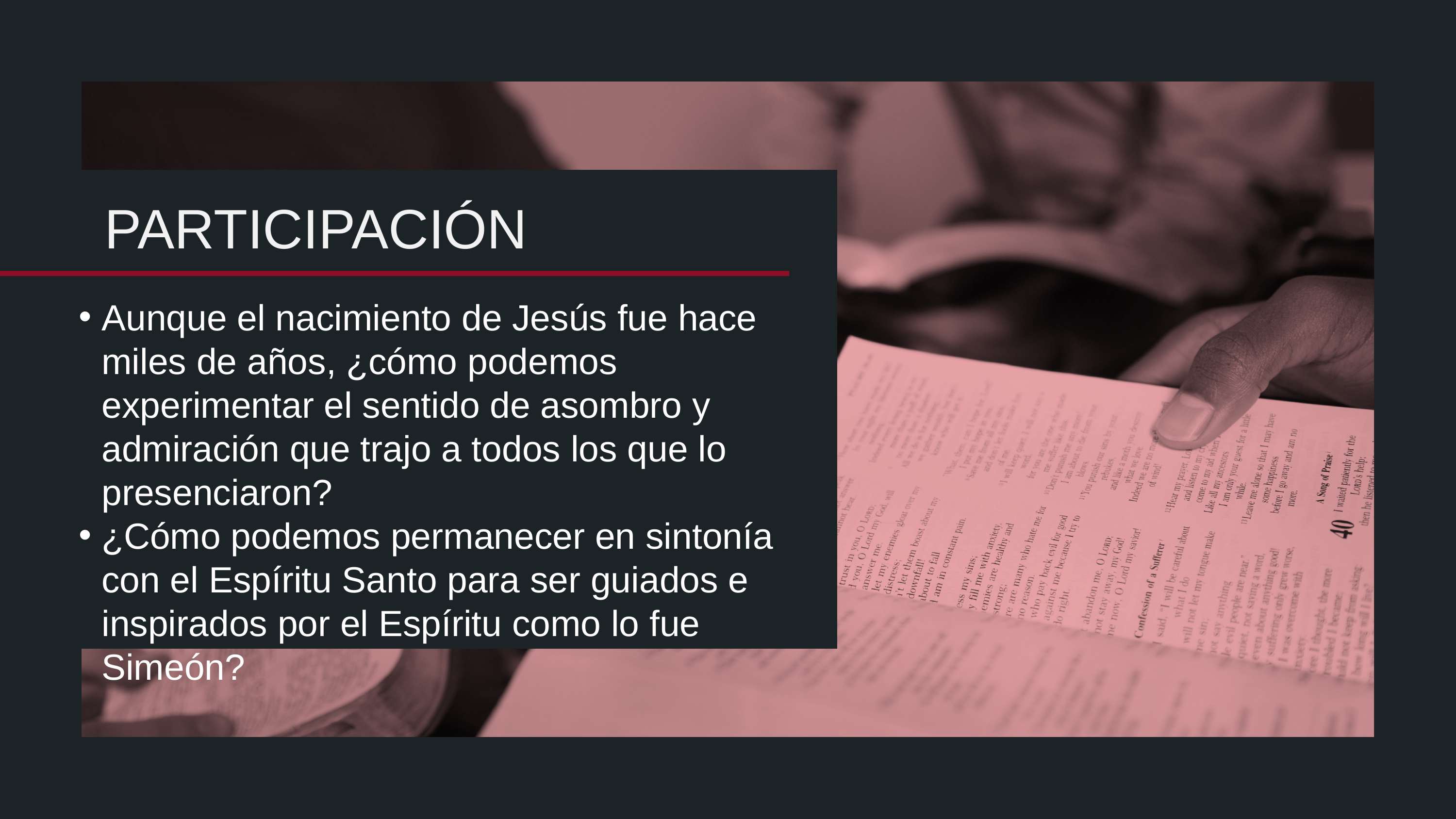

Aunque el nacimiento de Jesús fue hace miles de años, ¿cómo podemos experimentar el sentido de asombro y admiración que trajo a todos los que lo presenciaron?
¿Cómo podemos permanecer en sintonía con el Espíritu Santo para ser guiados e inspirados por el Espíritu como lo fue Simeón?